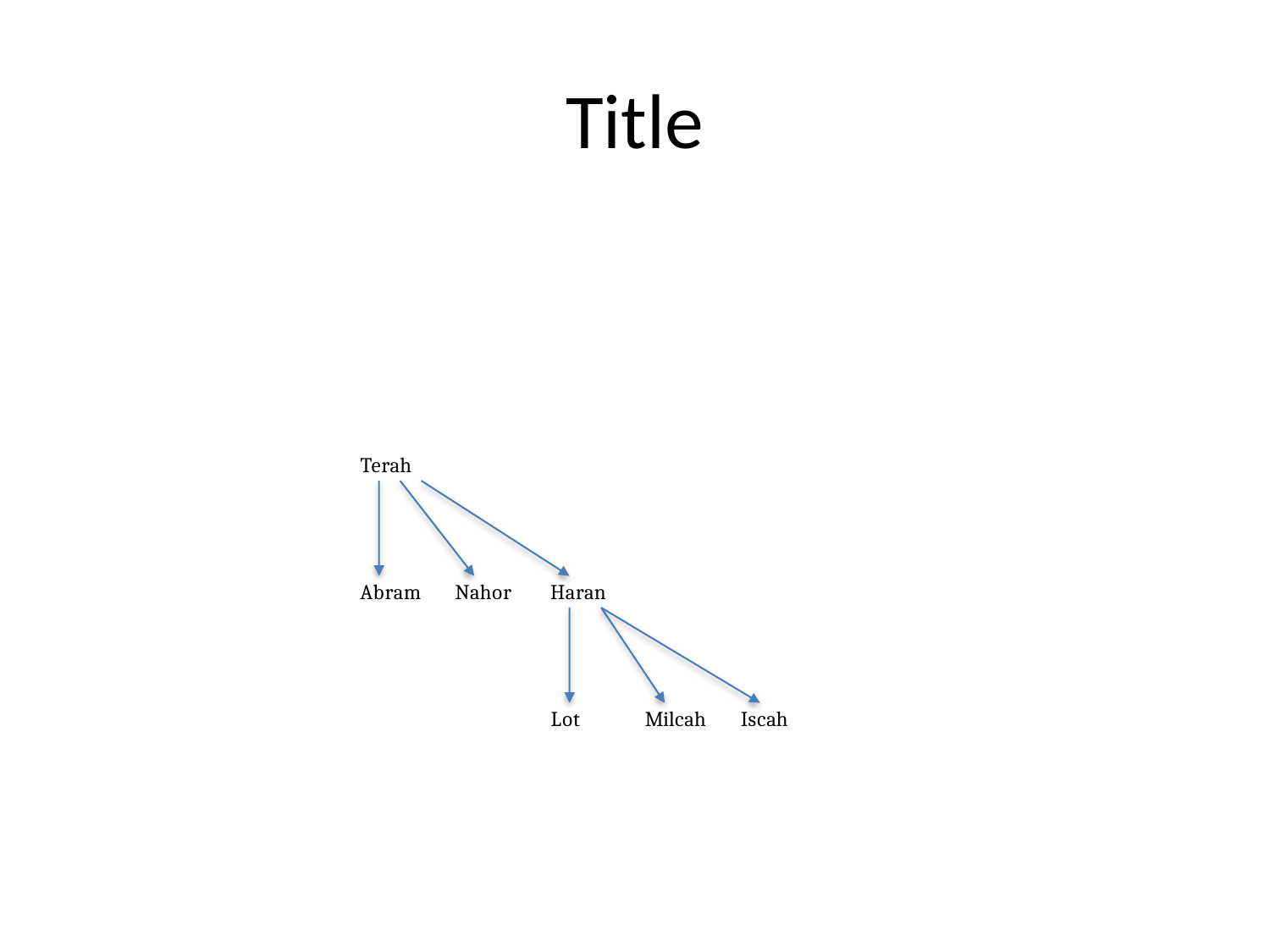

# Title
Terah

Abram
Nahor
Haran

Lot
Milcah
Iscah